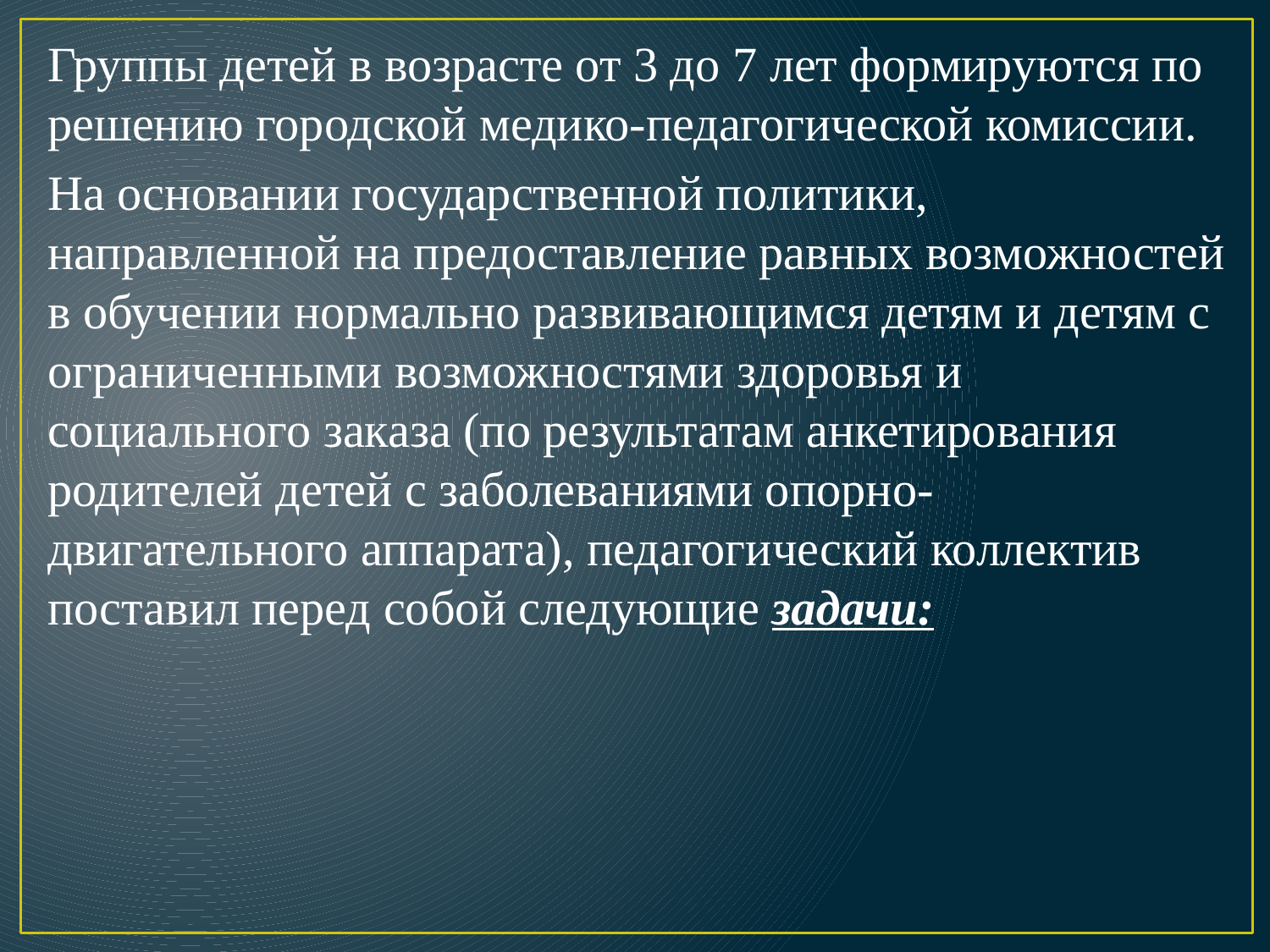

Группы детей в возрасте от 3 до 7 лет формируются по решению городской медико-педагогической комиссии.
На основании государственной политики, направленной на предоставление равных возможностей в обучении нормально развивающимся детям и детям с ограниченными возможностями здоровья и социального заказа (по результатам анкетирования родителей детей с заболеваниями опорно-двигательного аппарата), педагогический коллектив поставил перед собой следующие задачи:
#